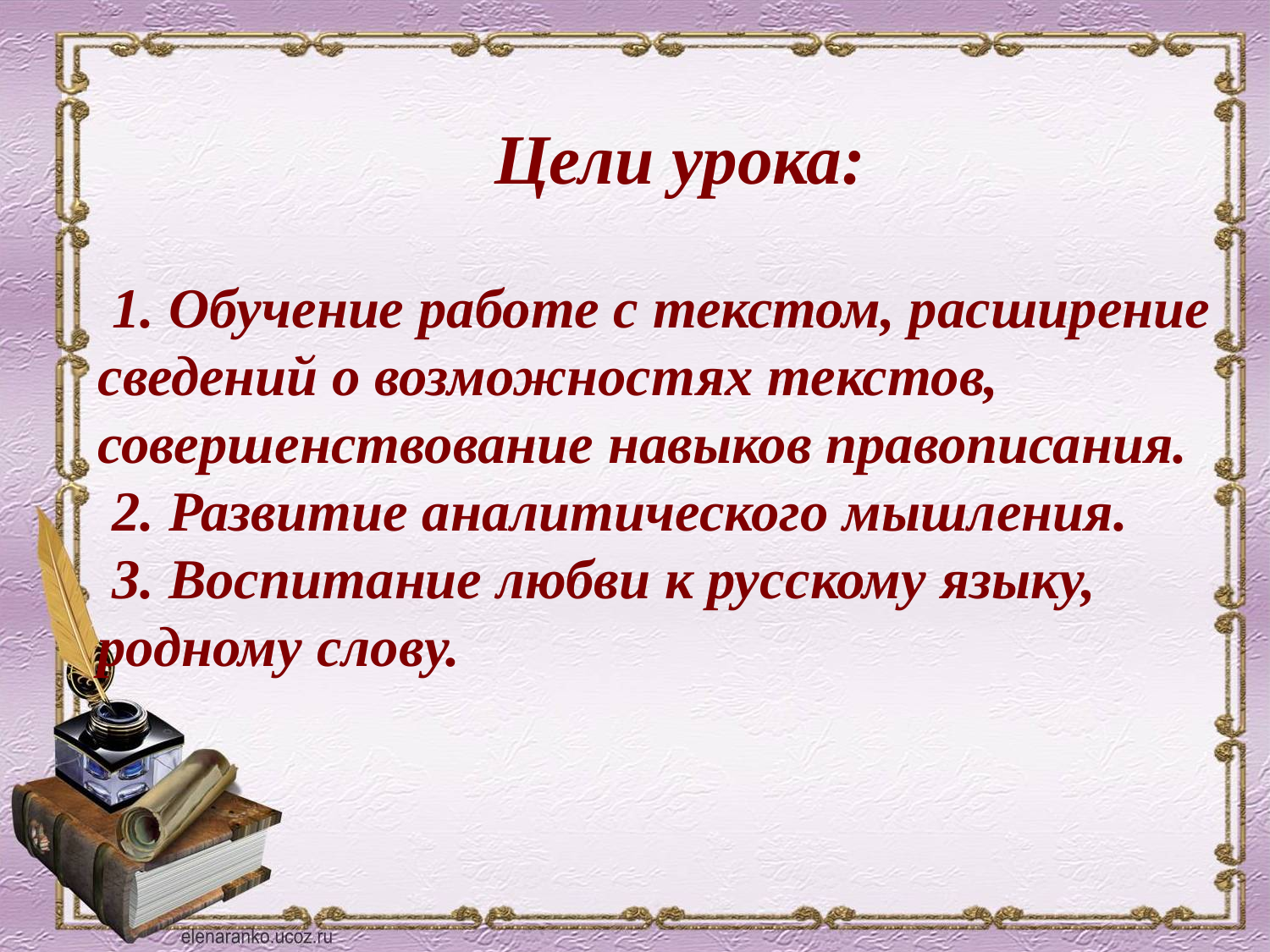

# Цели урока: 1. Обучение работе с текстом, расширение   сведений о возможностях текстов, совершенствование навыков правописания. 2. Развитие аналитического мышления. 3. Воспитание любви к русскому языку, родному слову.